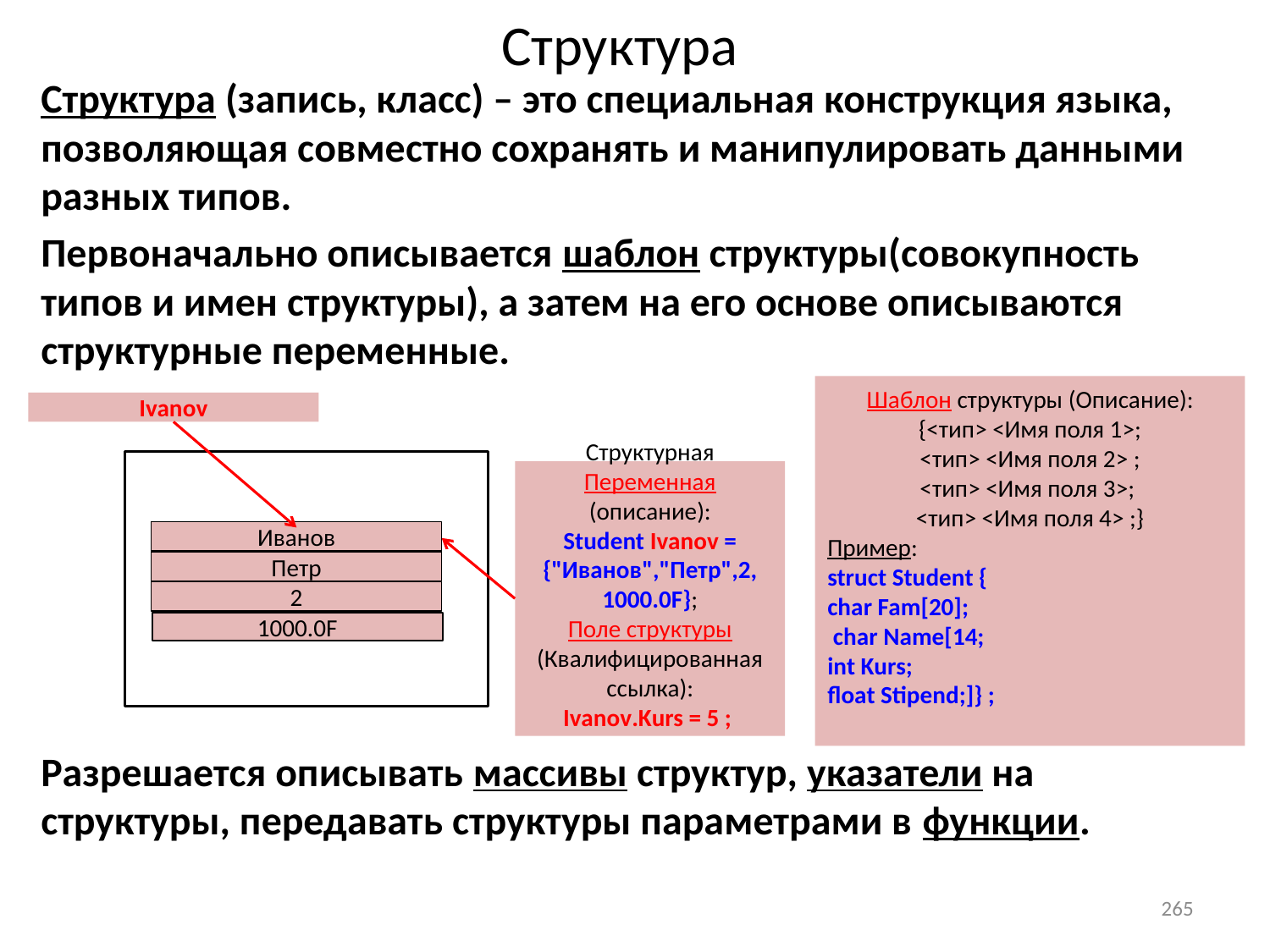

# Структура
Структура (запись, класс) – это специальная конструкция языка, позволяющая совместно сохранять и манипулировать данными разных типов.
Первоначально описывается шаблон структуры(совокупность типов и имен структуры), а затем на его основе описываются структурные переменные.

Разрешается описывать массивы структур, указатели на структуры, передавать структуры параметрами в функции.
Шаблон структуры (Описание):
{<тип> <Имя поля 1>;
<тип> <Имя поля 2> ;
<тип> <Имя поля 3>;
<тип> <Имя поля 4> ;}
Пример:
struct Student {
char Fam[20];
 char Name[14;
int Kurs;
float Stipend;]} ;

Ivanov

1000.0F
Структурная Переменная (описание):
Student Ivanov =
{"Иванов","Петр",2, 1000.0F};
Поле структуры (Квалифицированная ссылка):
Ivanov.Kurs = 5 ;

Иванов
Петр
2
265